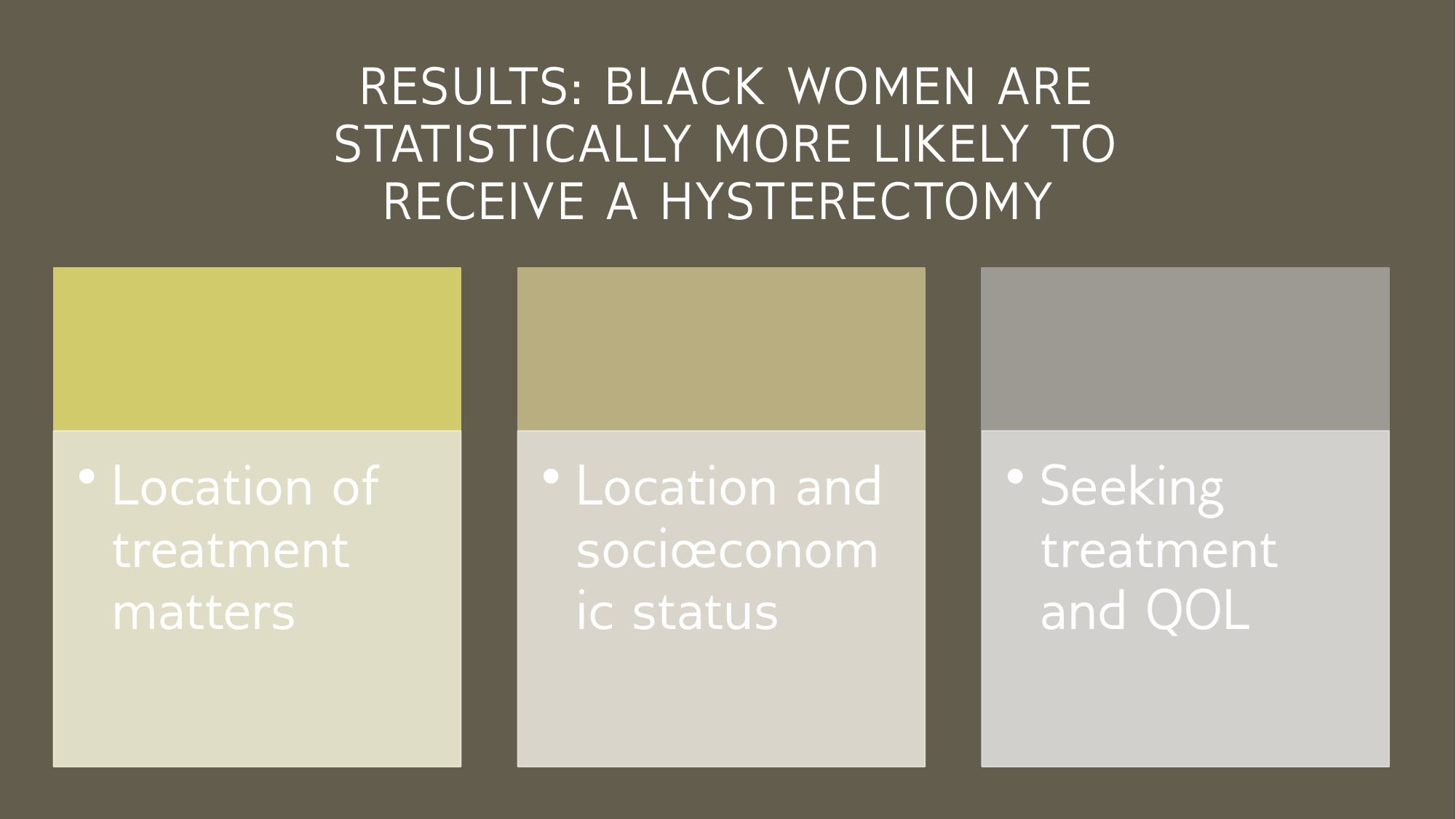

Results: Black Women are Statistically More Likely to Receive a Hysterectomy

Location of treatment matters

Location and socioeconomic status

Seeking treatment and QOL